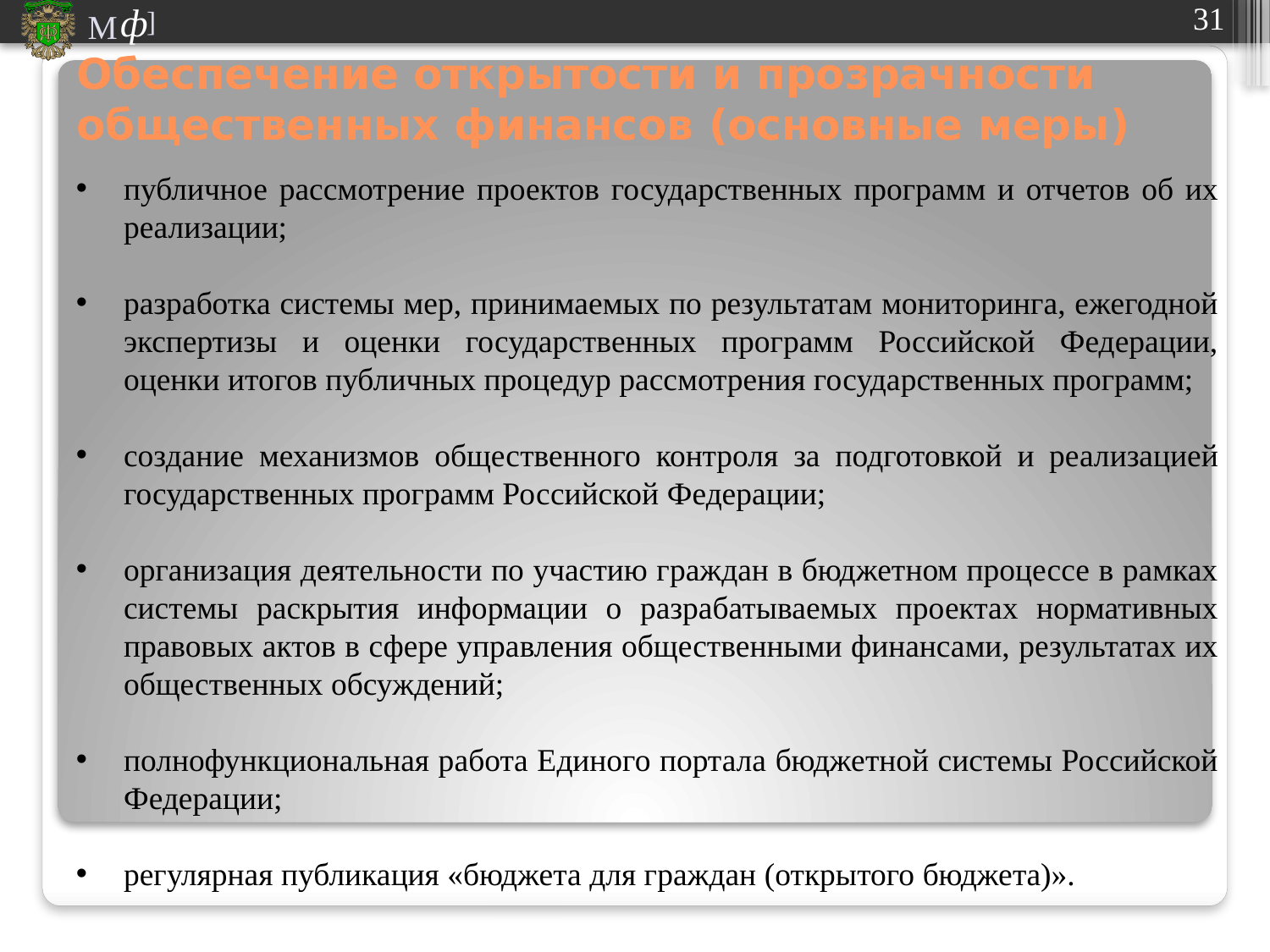

# Обеспечение открытости и прозрачности общественных финансов (основные меры)
публичное рассмотрение проектов государственных программ и отчетов об их реализации;

разработка системы мер, принимаемых по результатам мониторинга, ежегодной экспертизы и оценки государственных программ Российской Федерации, оценки итогов публичных процедур рассмотрения государственных программ;

создание механизмов общественного контроля за подготовкой и реализацией государственных программ Российской Федерации;

организация деятельности по участию граждан в бюджетном процессе в рамках системы раскрытия информации о разрабатываемых проектах нормативных правовых актов в сфере управления общественными финансами, результатах их общественных обсуждений;

полнофункциональная работа Единого портала бюджетной системы Российской Федерации;

регулярная публикация «бюджета для граждан (открытого бюджета)».